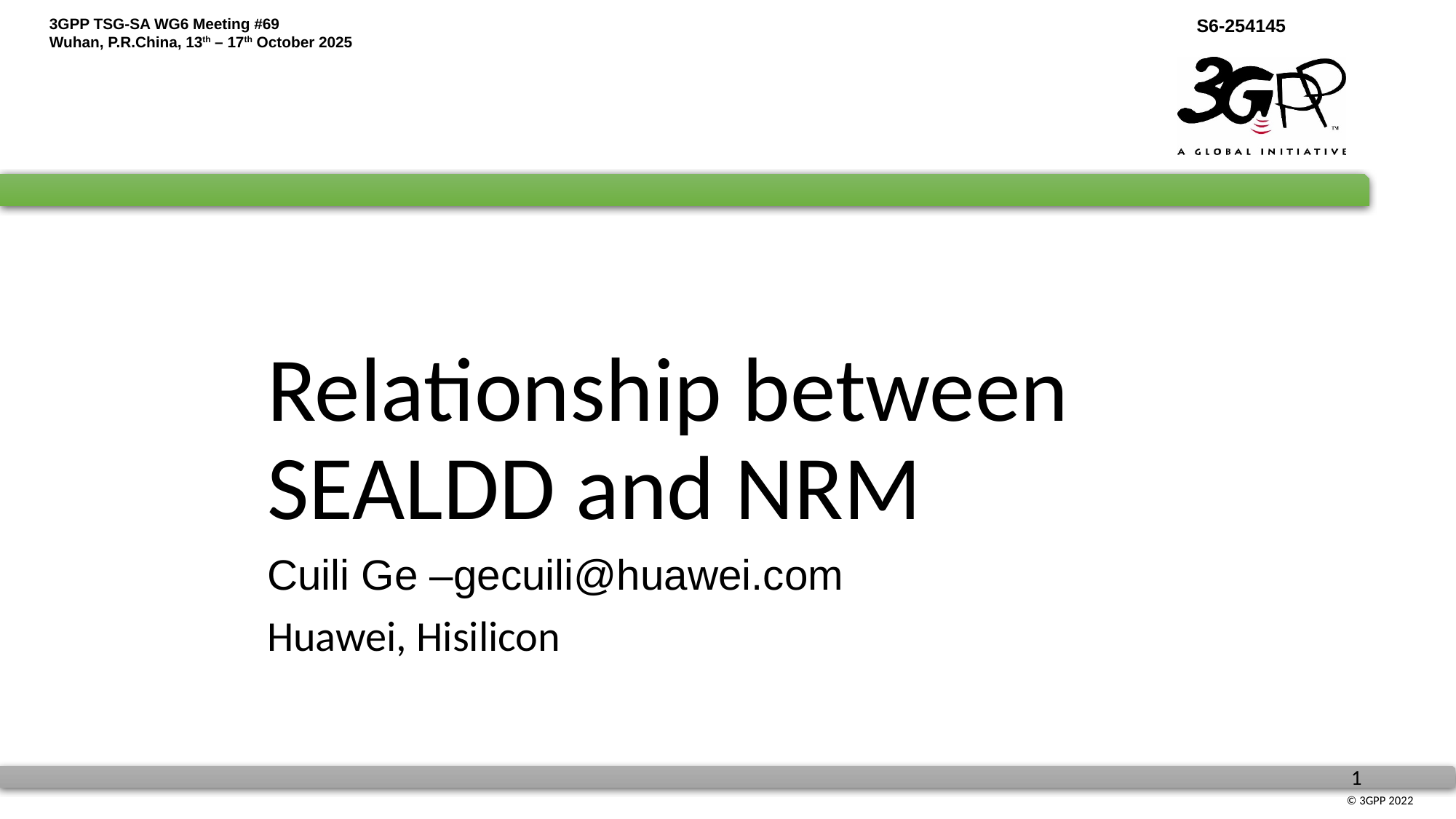

# Relationship between SEALDD and NRM
Cuili Ge –gecuili@huawei.com
Huawei, Hisilicon